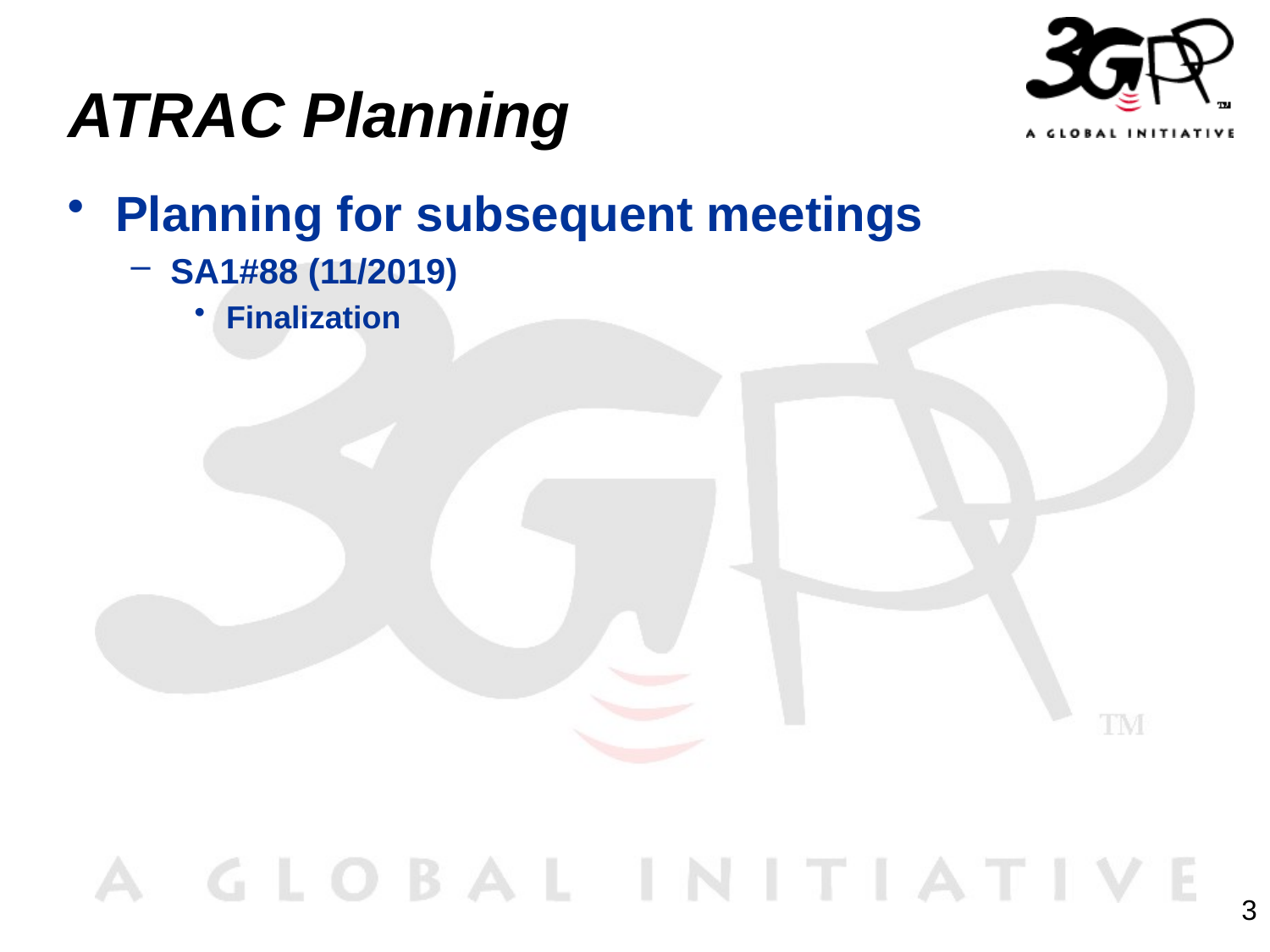

# ATRAC Planning
Planning for subsequent meetings
SA1#88 (11/2019)
Finalization
3